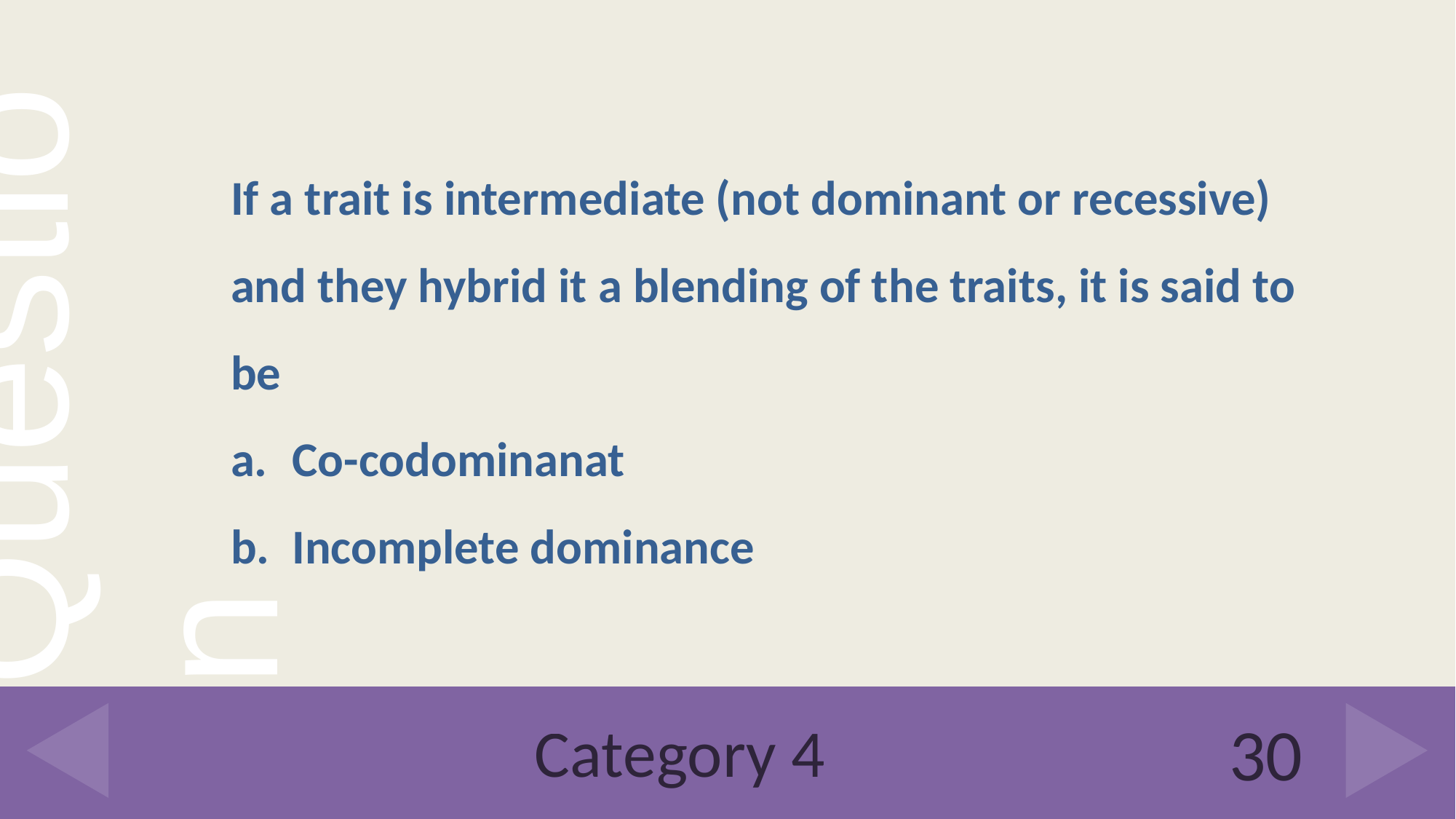

If a trait is intermediate (not dominant or recessive) and they hybrid it a blending of the traits, it is said to be
Co-codominanat
Incomplete dominance
# Category 4
30